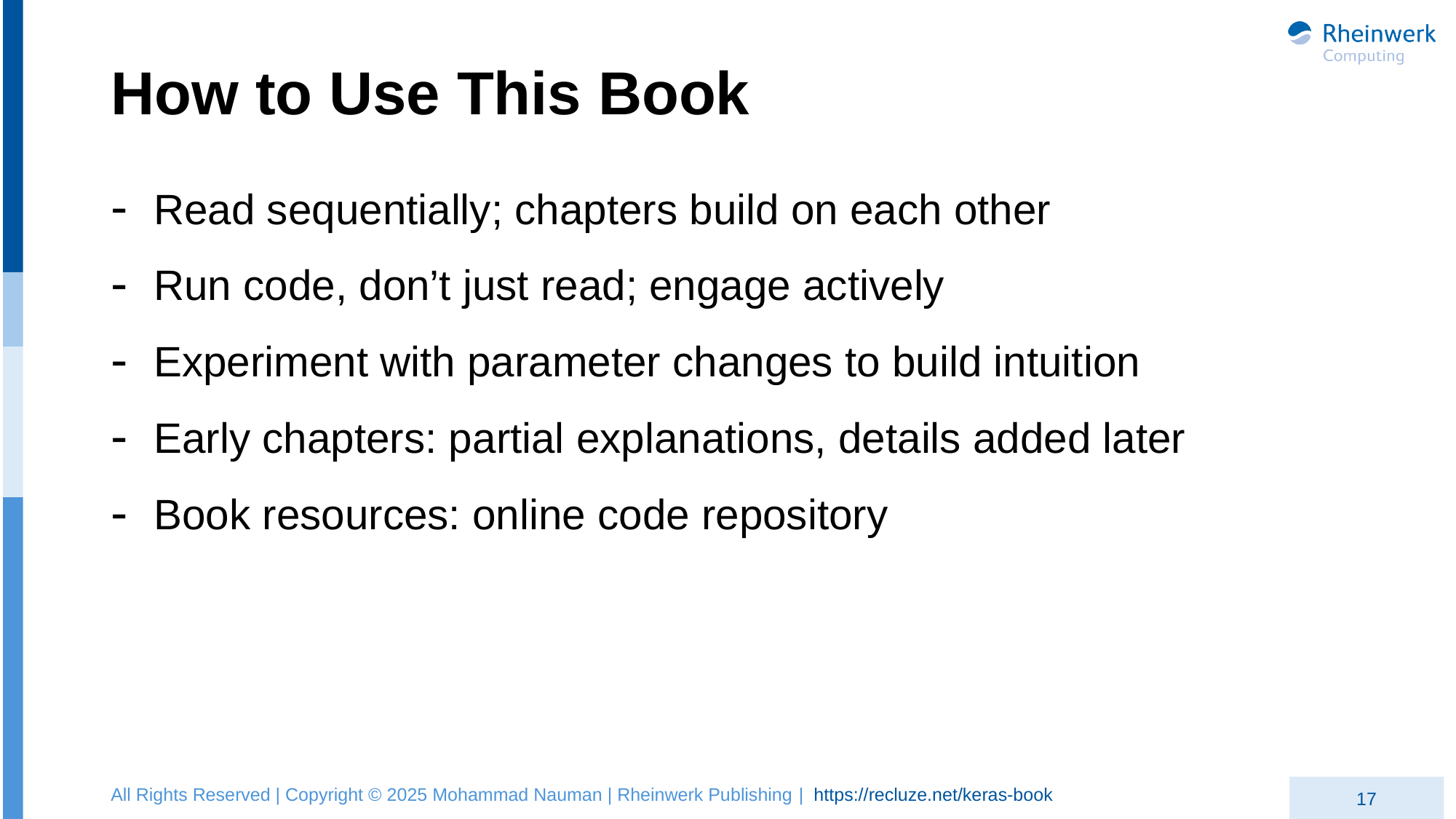

# How to Use This Book
Read sequentially; chapters build on each other
Run code, don’t just read; engage actively
Experiment with parameter changes to build intuition
Early chapters: partial explanations, details added later
Book resources: online code repository